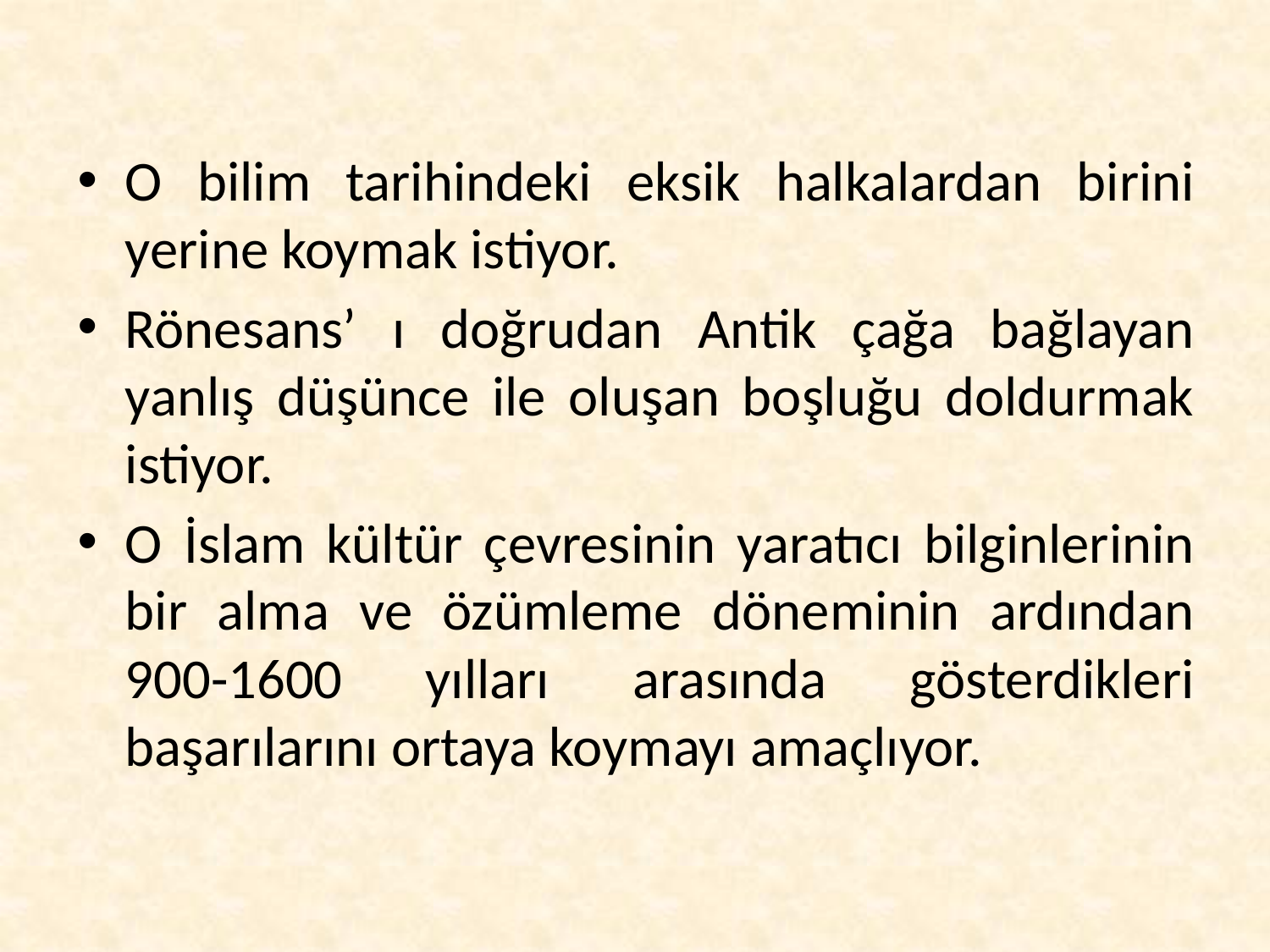

O bilim tarihindeki eksik halkalardan birini yerine koymak istiyor.
Rönesans’ ı doğrudan Antik çağa bağlayan yanlış düşünce ile oluşan boşluğu doldurmak istiyor.
O İslam kültür çevresinin yaratıcı bilginlerinin bir alma ve özümleme döneminin ardından 900-1600 yılları arasında gösterdikleri başarılarını ortaya koymayı amaçlıyor.